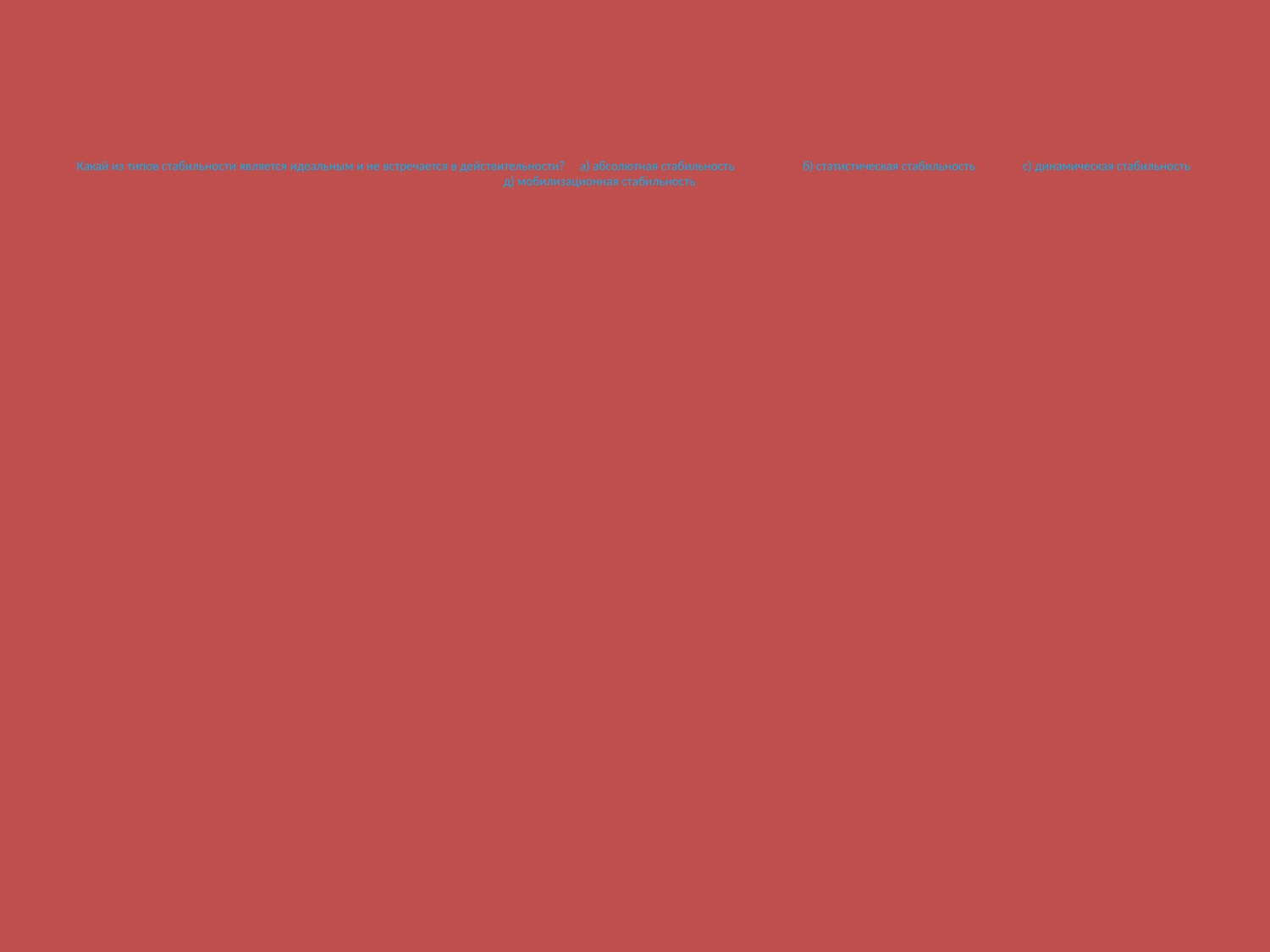

# Какай из типов стабильности является идеальным и не встречается в действительности?     а) абсолютная стабильность                       б) статистическая стабильность                с) динамическая стабильность          д) мобилизационная стабильность